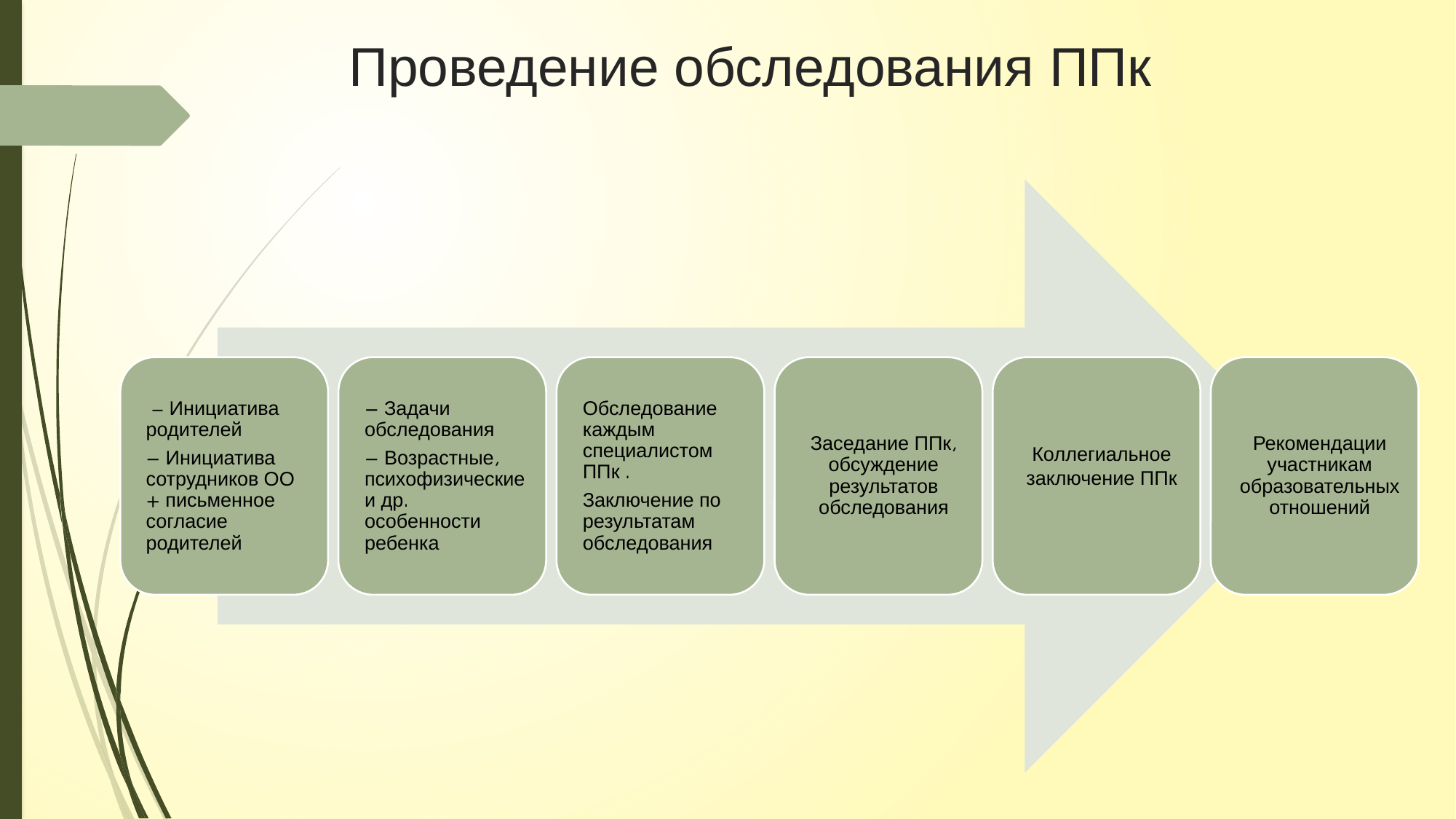

# Проведение обследования ППк
 − Инициатива родителей
− Инициатива сотрудников ОО + письменное согласие родителей
− Задачи обследования
− Возрастные, психофизические и др. особенности ребенка
Обследование каждым специалистом ППк .
Заключение по результатам обследования
Заседание ППк, обсуждение результатов обследования
Коллегиальное заключение ППк

Рекомендации участникам образовательных отношений